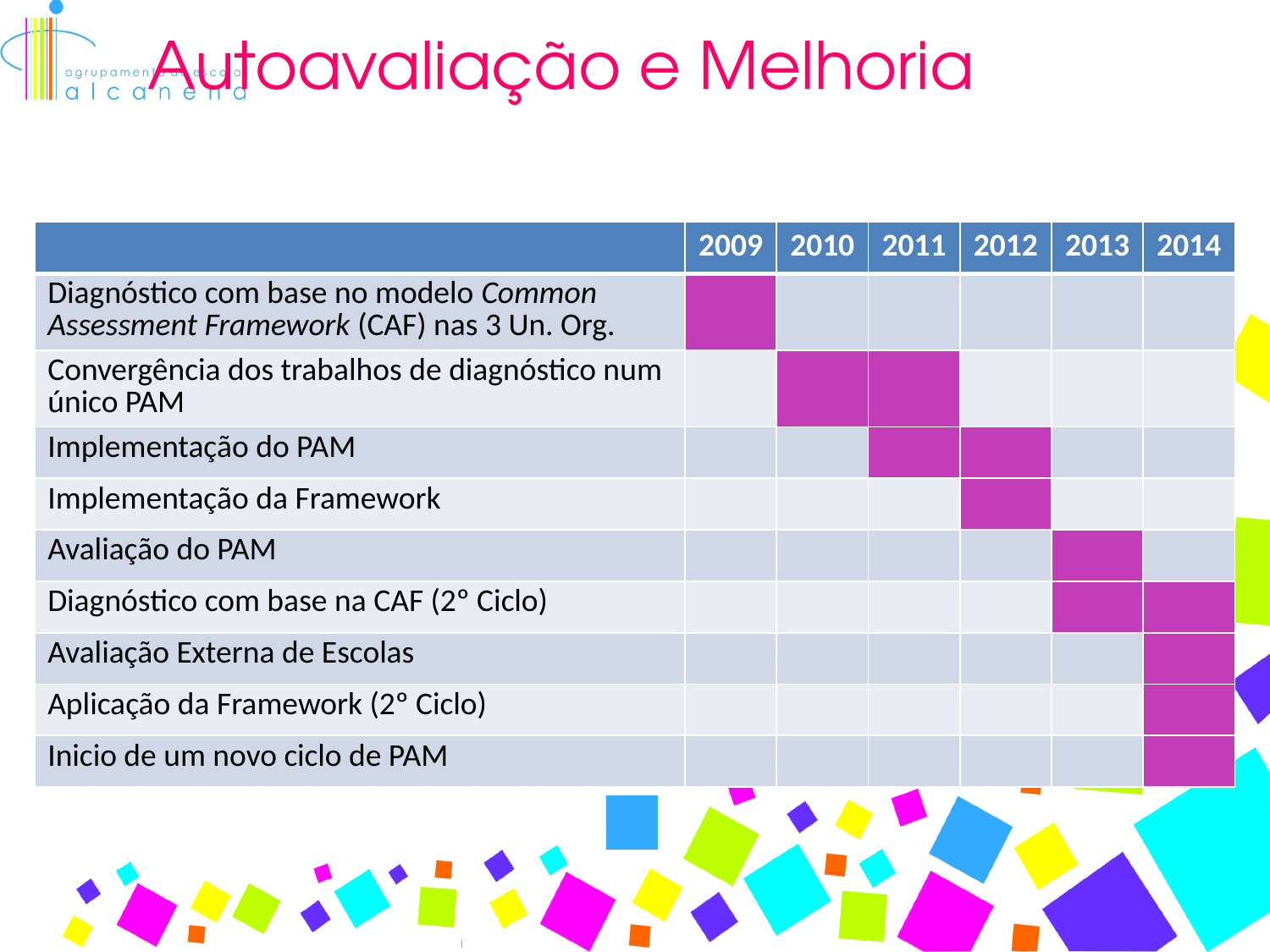

# Autoavaliação e Melhoria
|  | 2009 | 2010 | 2011 | 2012 | 2013 | 2014 |
| --- | --- | --- | --- | --- | --- | --- |
| Diagnóstico com base no modelo Common Assessment Framework (CAF) nas 3 Un. Org. |  |  |  |  |  |  |
| Convergência dos trabalhos de diagnóstico num único PAM |  |  |  |  |  |  |
| Implementação do PAM |  |  |  |  |  |  |
| Implementação da Framework |  |  |  |  |  |  |
| Avaliação do PAM |  |  |  |  |  |  |
| Diagnóstico com base na CAF (2º Ciclo) |  |  |  |  |  |  |
| Avaliação Externa de Escolas |  |  |  |  |  |  |
| Aplicação da Framework (2º Ciclo) |  |  |  |  |  |  |
| Inicio de um novo ciclo de PAM |  |  |  |  |  |  |